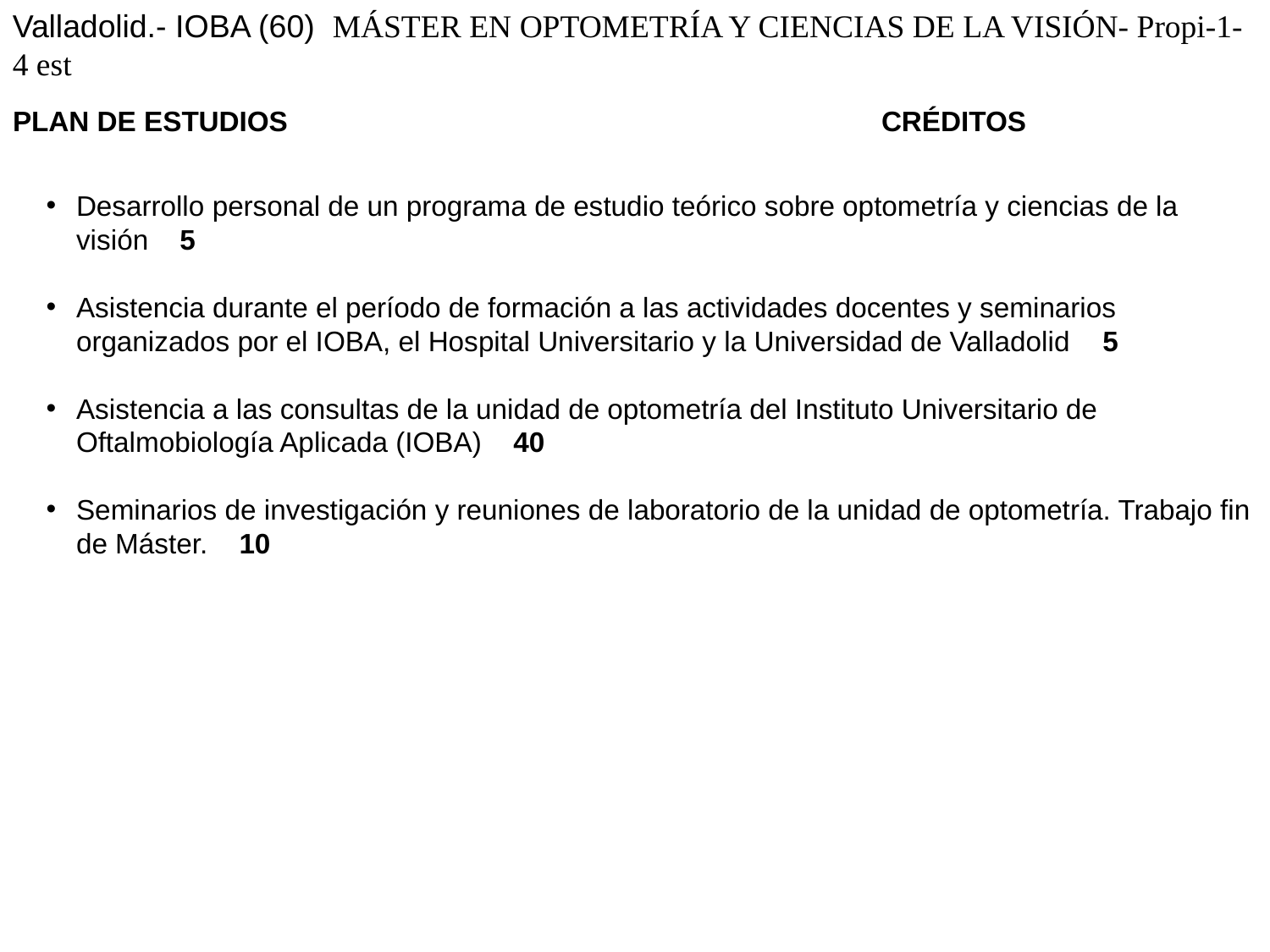

Valladolid.- IOBA (60)  MÁSTER EN OPTOMETRÍA Y CIENCIAS DE LA VISIÓN- Propi-1-4 est
PLAN DE ESTUDIOS                                                                            CRÉDITOS

Desarrollo personal de un programa de estudio teórico sobre optometría y ciencias de la visión    5

Asistencia durante el período de formación a las actividades docentes y seminarios organizados por el IOBA, el Hospital Universitario y la Universidad de Valladolid    5

Asistencia a las consultas de la unidad de optometría del Instituto Universitario de Oftalmobiología Aplicada (IOBA)    40

Seminarios de investigación y reuniones de laboratorio de la unidad de optometría. Trabajo fin de Máster.    10